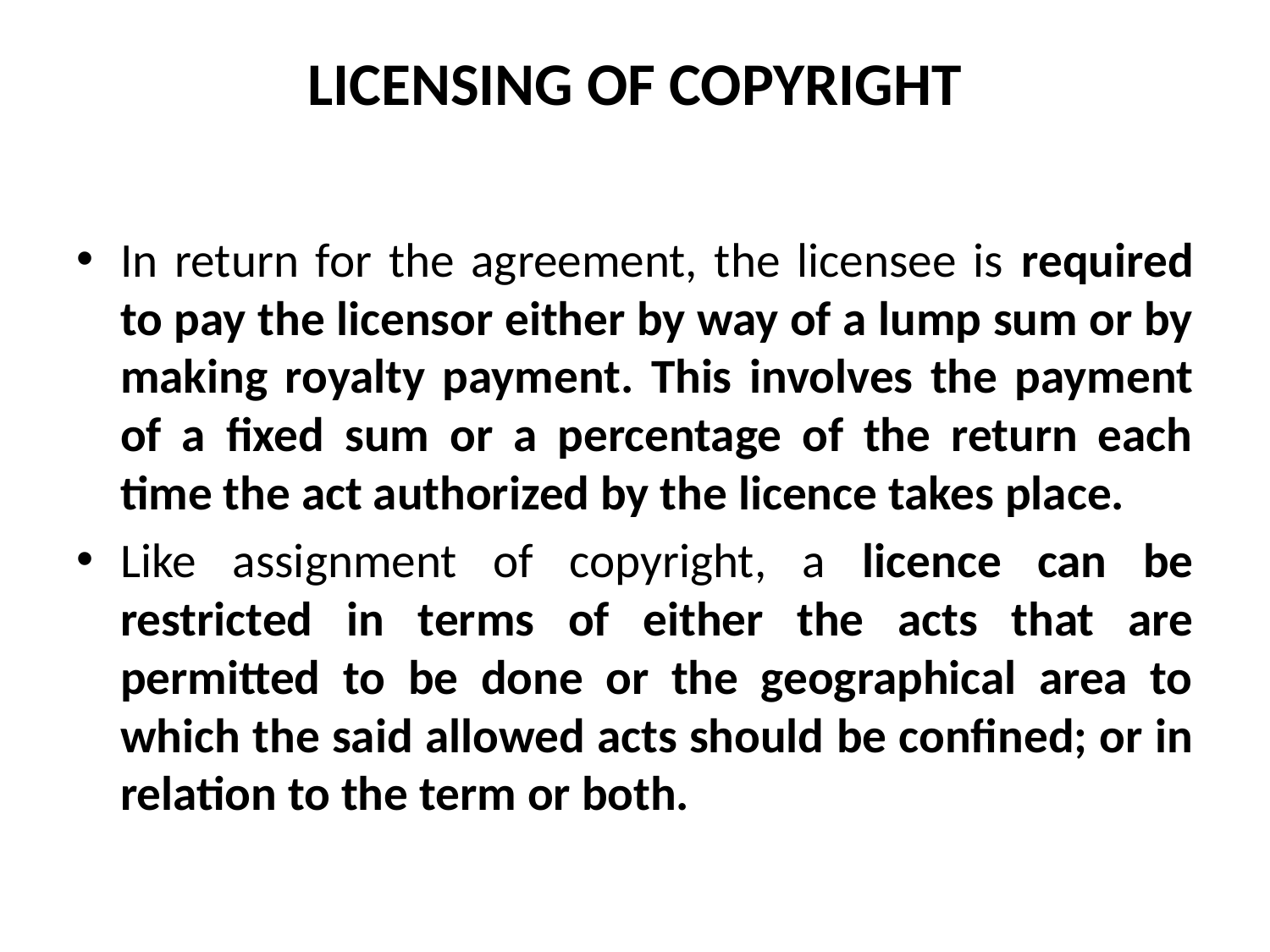

# LICENSING OF COPYRIGHT
In return for the agreement, the licensee is required to pay the licensor either by way of a lump sum or by making royalty payment. This involves the payment of a fixed sum or a percentage of the return each time the act authorized by the licence takes place.
Like assignment of copyright, a licence can be restricted in terms of either the acts that are permitted to be done or the geographical area to which the said allowed acts should be confined; or in relation to the term or both.